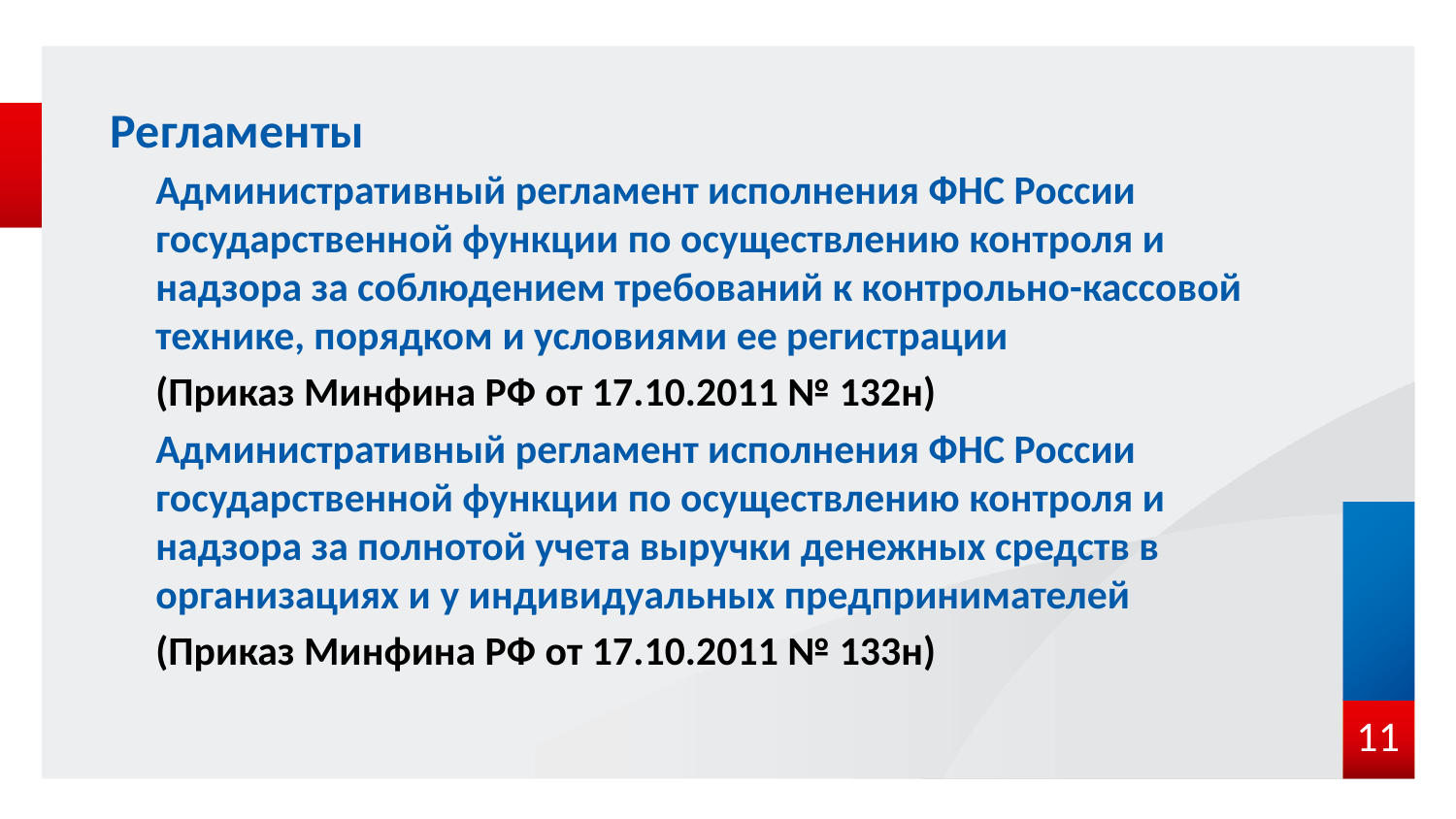

# Регламенты
Административный регламент исполнения ФНС России государственной функции по осуществлению контроля и надзора за соблюдением требований к контрольно-кассовой технике, порядком и условиями ее регистрации
(Приказ Минфина РФ от 17.10.2011 № 132н)
Административный регламент исполнения ФНС России  государственной функции по осуществлению контроля и надзора за полнотой учета выручки денежных средств в организациях и у индивидуальных предпринимателей
(Приказ Минфина РФ от 17.10.2011 № 133н)

11